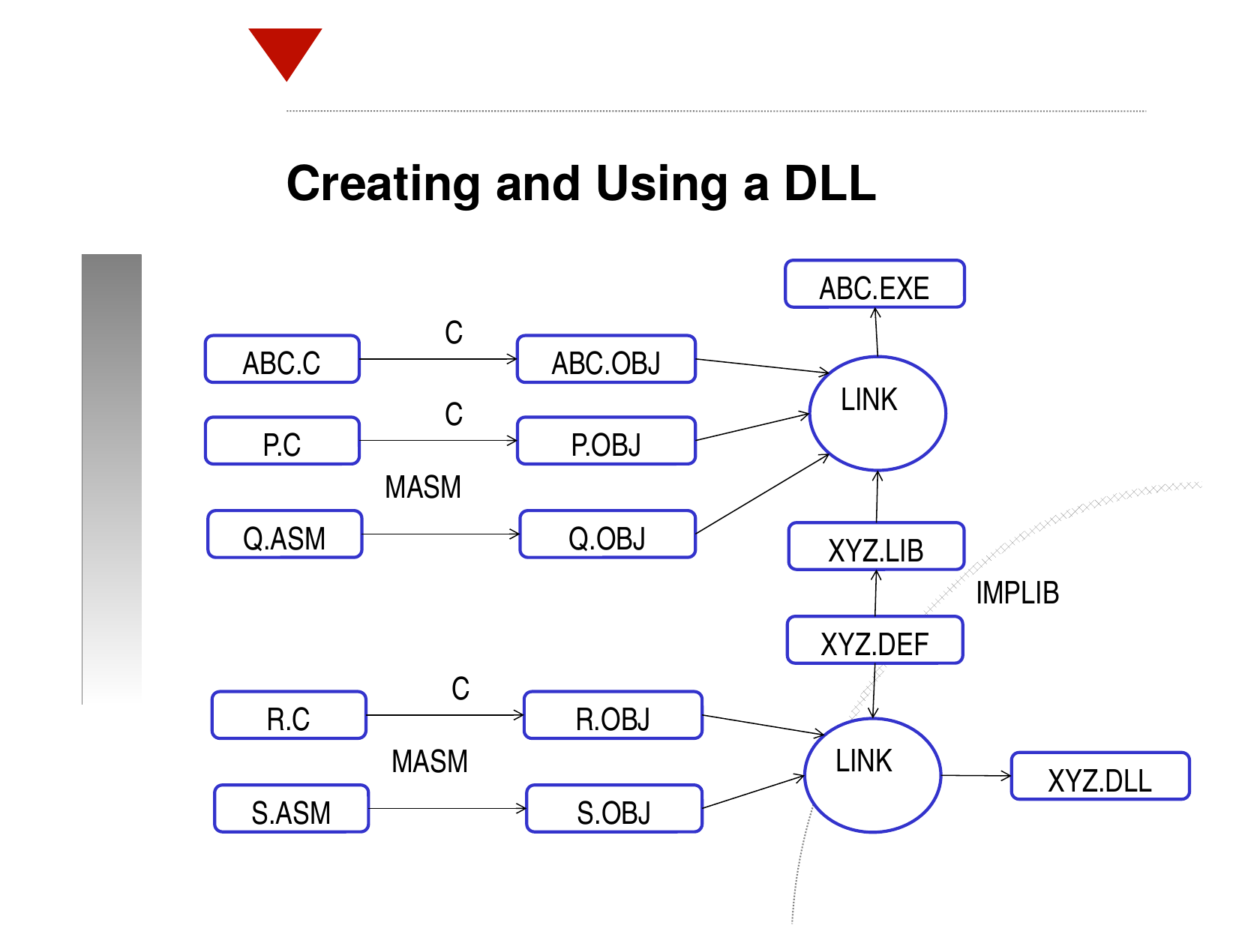

Creating and Using a DLL
ABC.EXE
C
ABC.C
ABC.OBJ
LINK
C
P.C
P.OBJ
MASM
Q.ASM
Q.OBJ
XYZ.LIB
IMPLIB
XYZ.DEF
C
R.C
R.OBJ
LINK
MASM
XYZ.DLL
S.ASM
S.OBJ